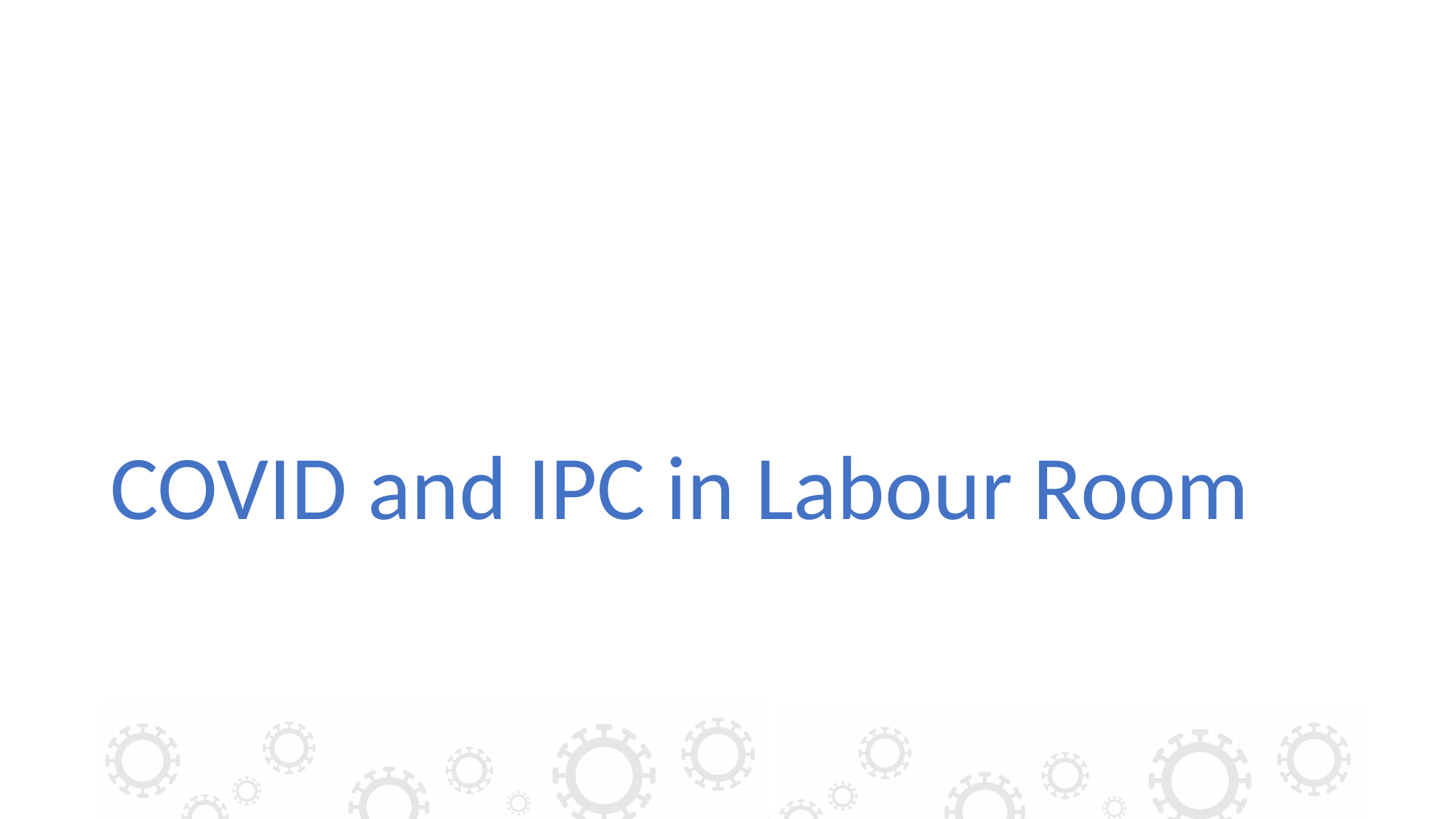

# COVID and IPC in Labour Room